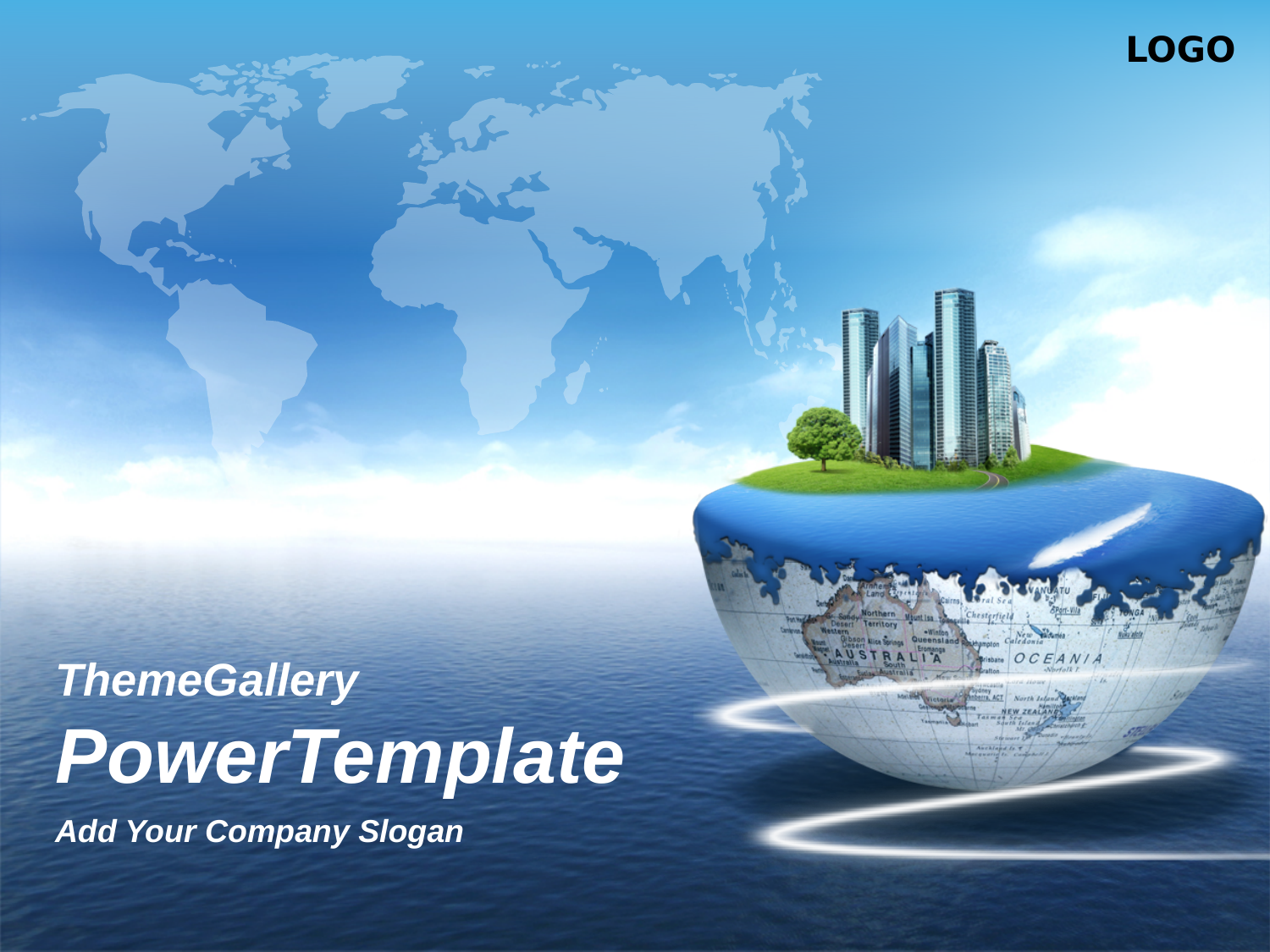

# ThemeGallery PowerTemplate
Add Your Company Slogan